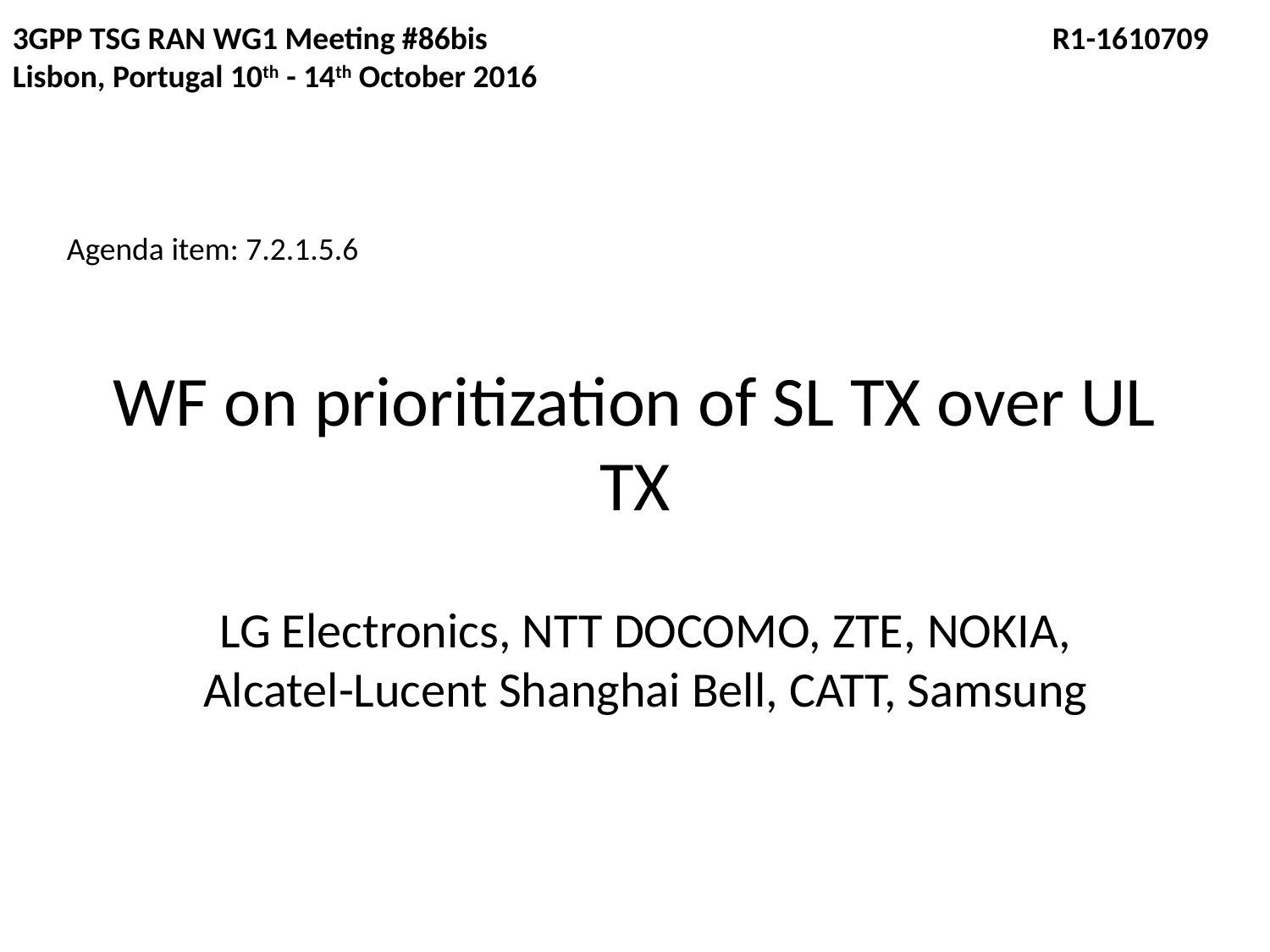

3GPP TSG RAN WG1 Meeting #86bis				                     R1-1610709
Lisbon, Portugal 10th - 14th October 2016
Agenda item: 7.2.1.5.6
# WF on prioritization of SL TX over UL TX
LG Electronics, NTT DOCOMO, ZTE, NOKIA, Alcatel-Lucent Shanghai Bell, CATT, Samsung